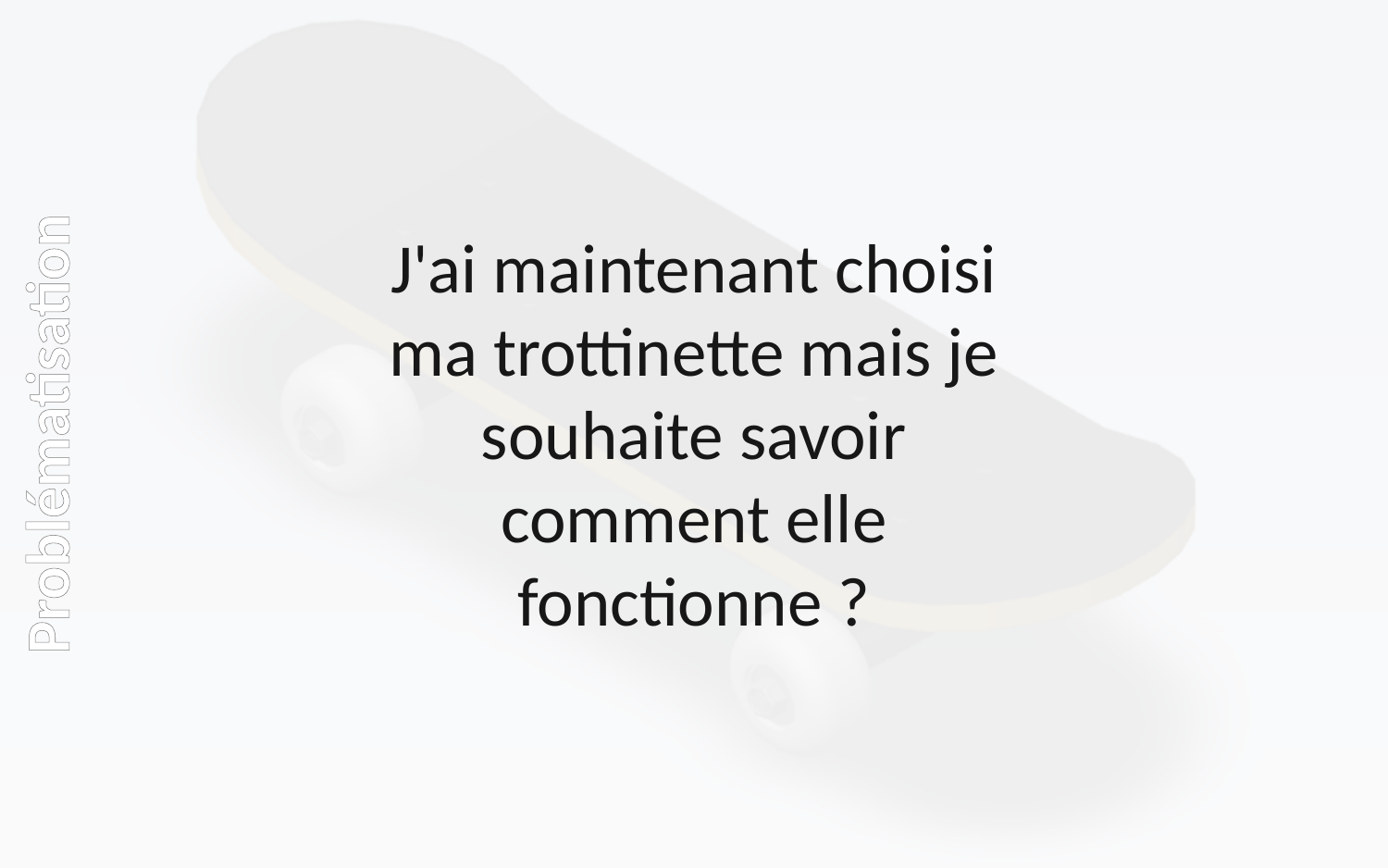

J'ai maintenant choisi ma trottinette mais je souhaite savoir comment elle fonctionne ?
Problématisation